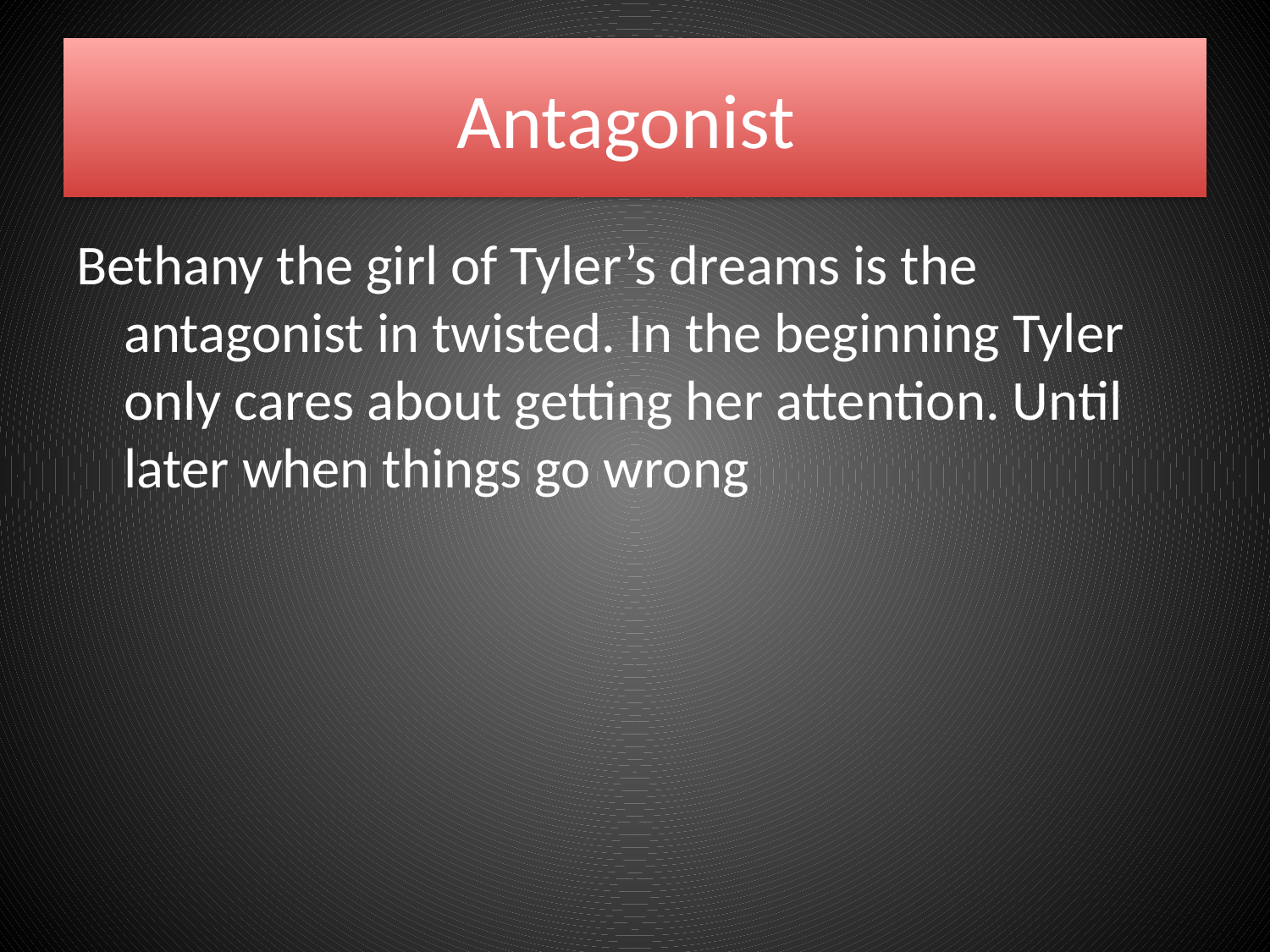

# Antagonist
Bethany the girl of Tyler’s dreams is the antagonist in twisted. In the beginning Tyler only cares about getting her attention. Until later when things go wrong